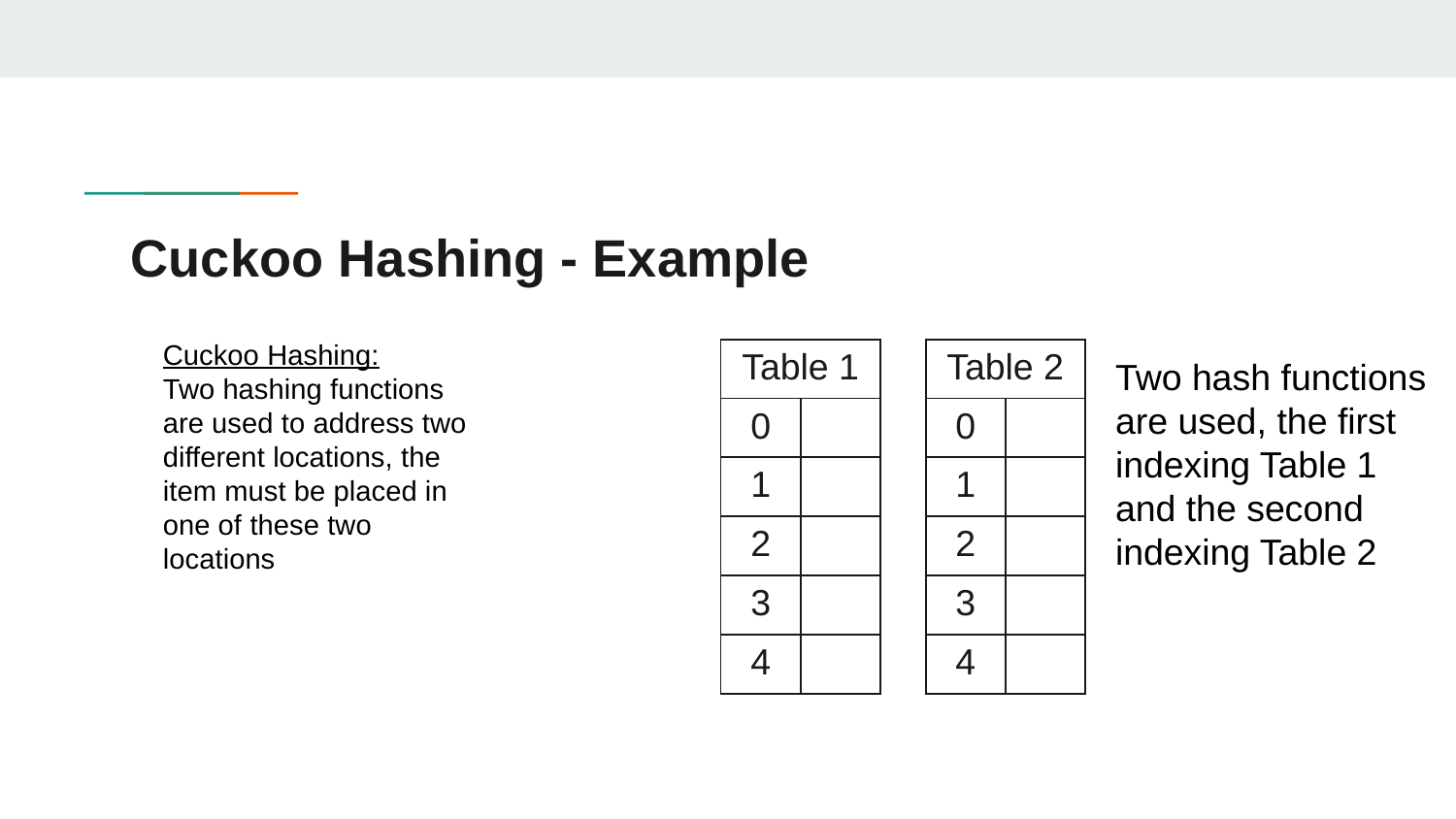

# Cuckoo Hashing - Example
Cuckoo Hashing:
Two hashing functions are used to address two different locations, the item must be placed in one of these two locations
| Table 1 |  |
| --- | --- |
| 0 |  |
| 1 |  |
| 2 |  |
| 3 |  |
| 4 |  |
| Table 2 |  |
| --- | --- |
| 0 |  |
| 1 |  |
| 2 |  |
| 3 |  |
| 4 |  |
Two hash functions are used, the first indexing Table 1 and the second indexing Table 2